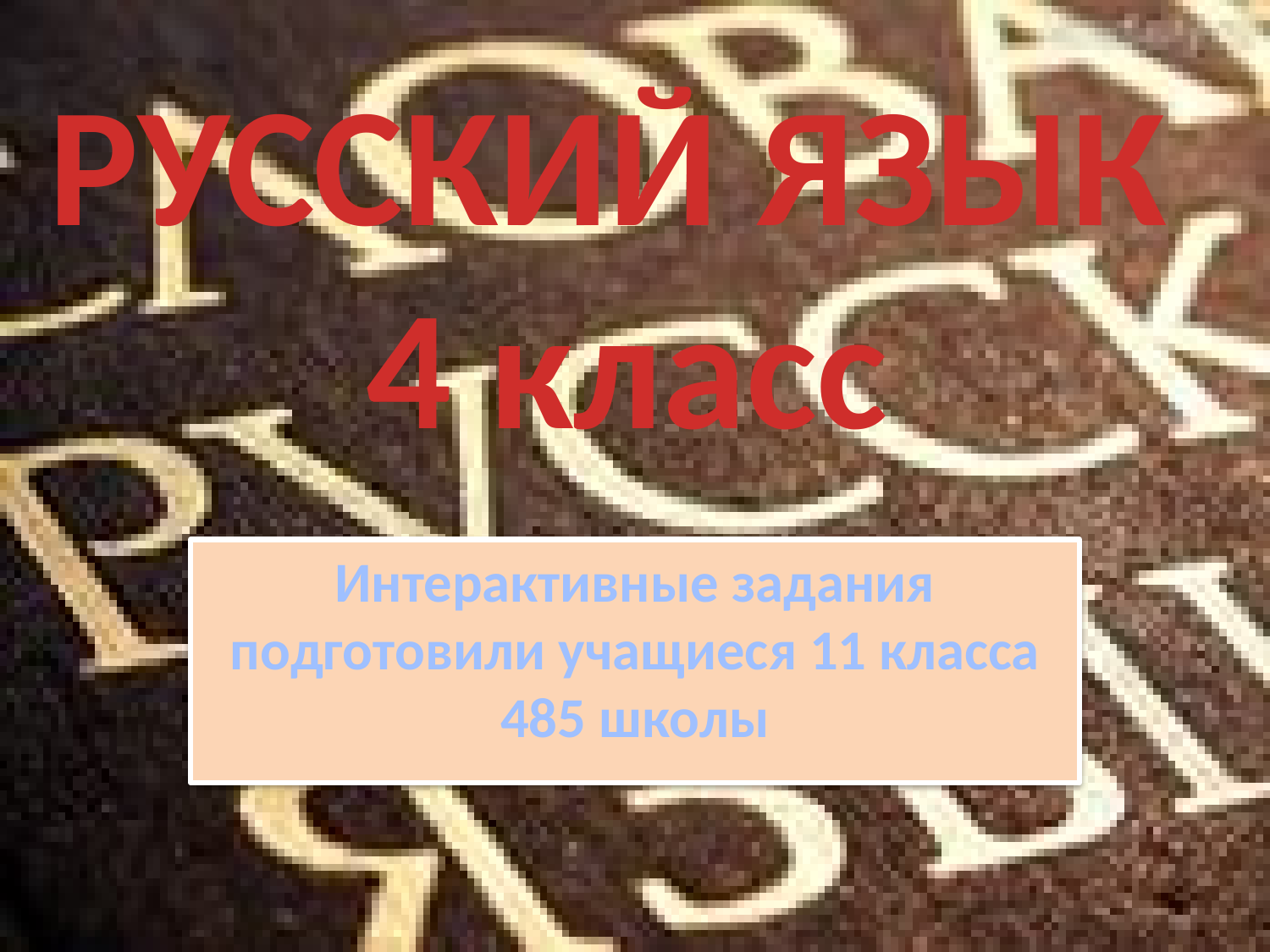

РУССКИЙ ЯЗЫК
 4 класс
#
Интерактивные задания подготовили учащиеся 11 класса 485 школы